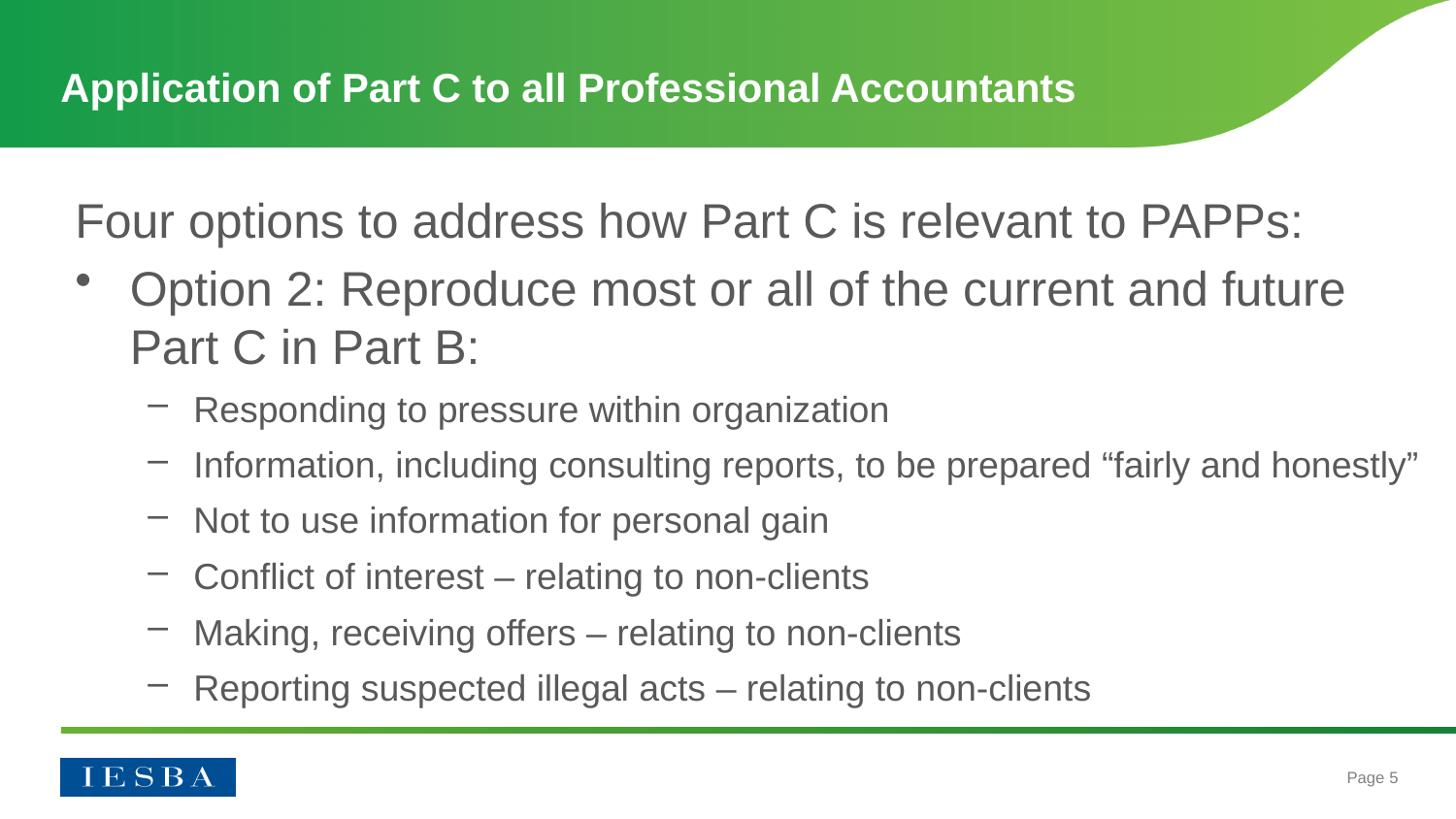

# Application of Part C to all Professional Accountants
Four options to address how Part C is relevant to PAPPs:
Option 2: Reproduce most or all of the current and future Part C in Part B:
Responding to pressure within organization
Information, including consulting reports, to be prepared “fairly and honestly”
Not to use information for personal gain
Conflict of interest – relating to non-clients
Making, receiving offers – relating to non-clients
Reporting suspected illegal acts – relating to non-clients